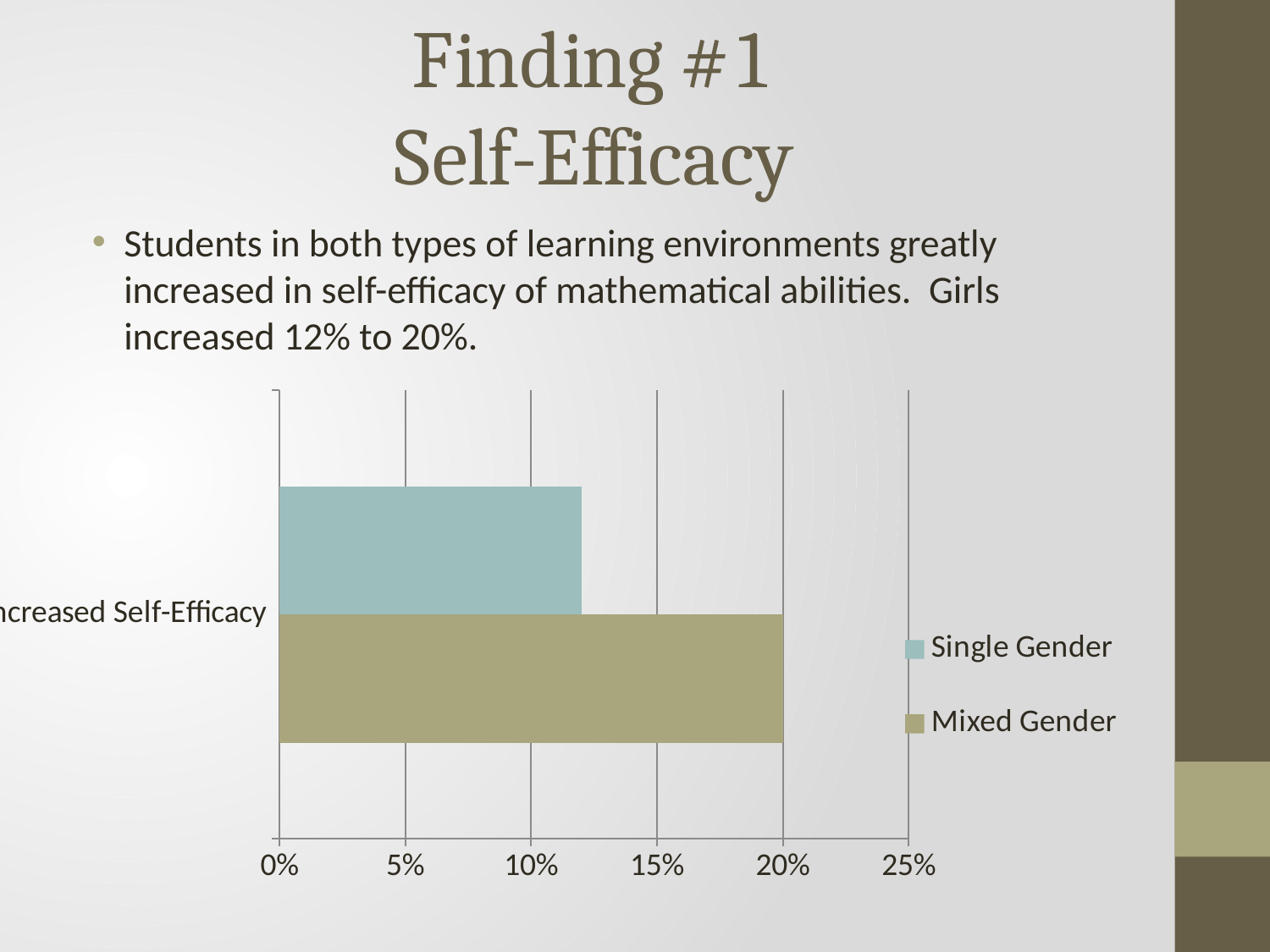

# Finding #1 Self-Efficacy
Students in both types of learning environments greatly increased in self-efficacy of mathematical abilities.  Girls increased 12% to 20%.

### Chart

| Category | Mixed Gender | Single Gender |
|---|---|---|
| Increased Self-Efficacy | 0.2 | 0.12 |